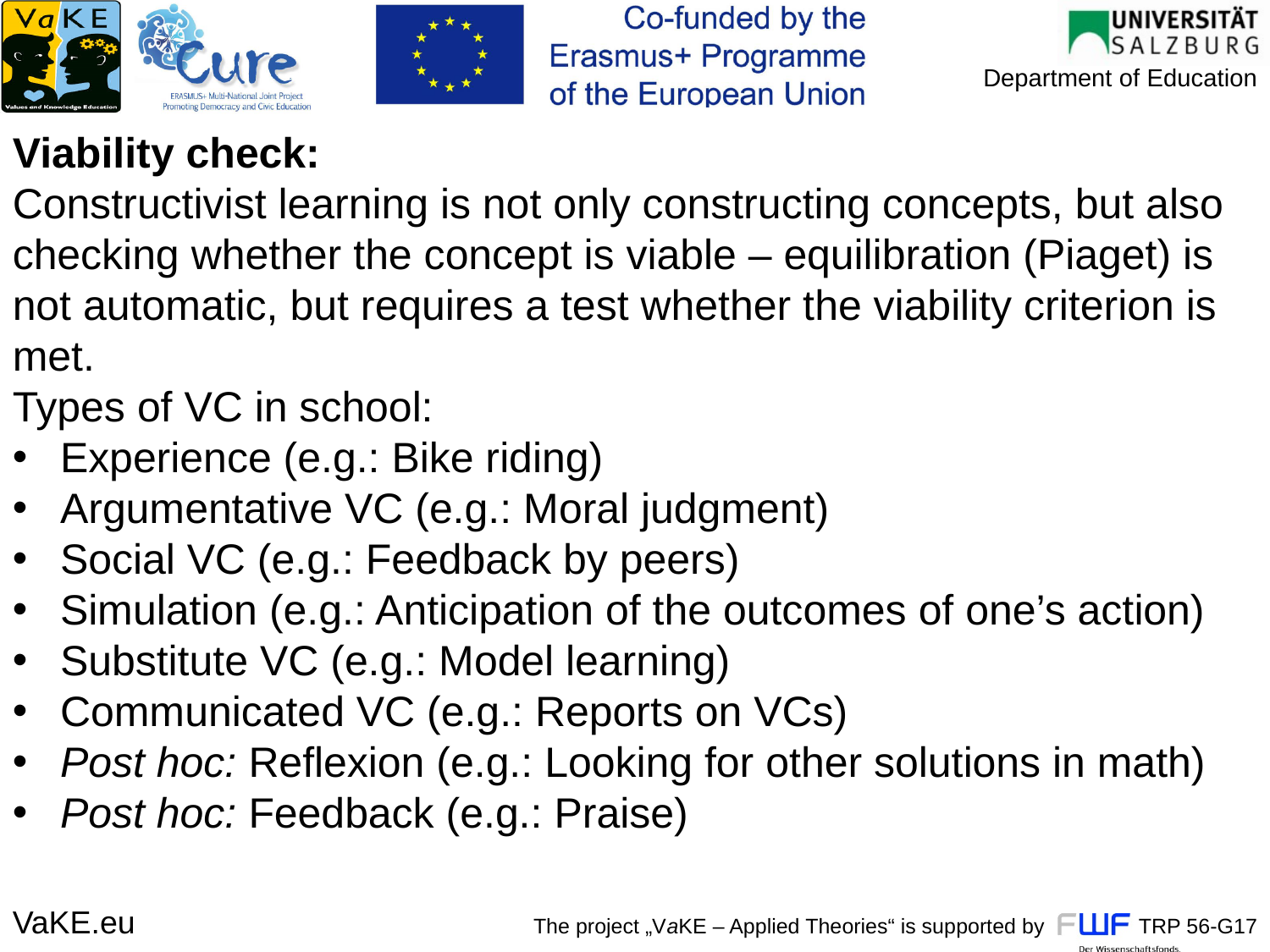

Viability check:
Constructivist learning is not only constructing concepts, but also checking whether the concept is viable – equilibration (Piaget) is not automatic, but requires a test whether the viability criterion is met.
Types of VC in school:
Experience (e.g.: Bike riding)
Argumentative VC (e.g.: Moral judgment)
Social VC (e.g.: Feedback by peers)
Simulation (e.g.: Anticipation of the outcomes of one’s action)
Substitute VC (e.g.: Model learning)
Communicated VC (e.g.: Reports on VCs)
Post hoc: Reflexion (e.g.: Looking for other solutions in math)
Post hoc: Feedback (e.g.: Praise)